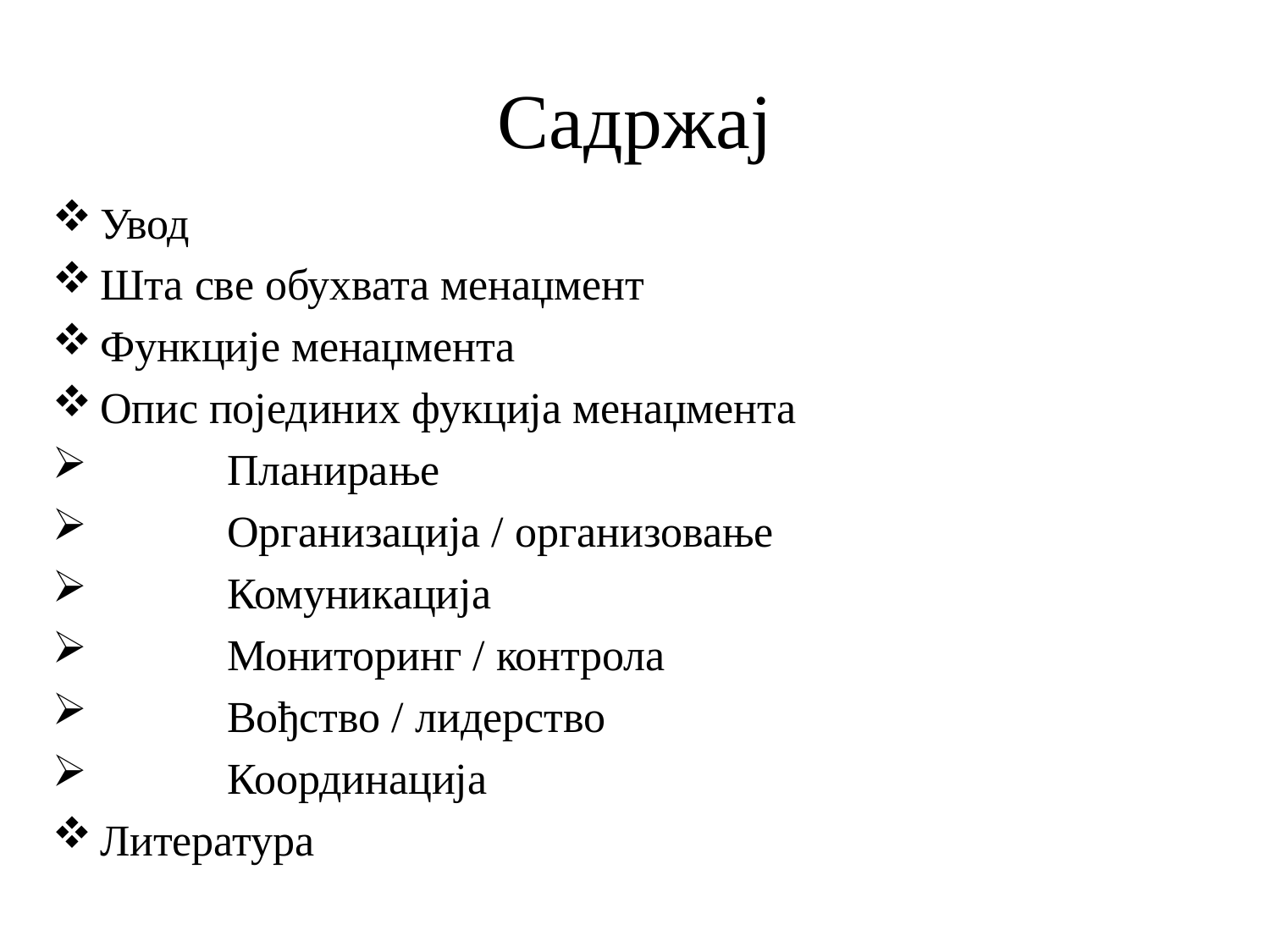

# Садржај
Увод
Шта све обухвата менаџмент
Функције менаџмента
Опис појединих фукција менаџмента
	Планирање
	Организација / организовање
	Комуникација
	Мониторинг / контрола
	Вођство / лидерство
	Координација
Литература